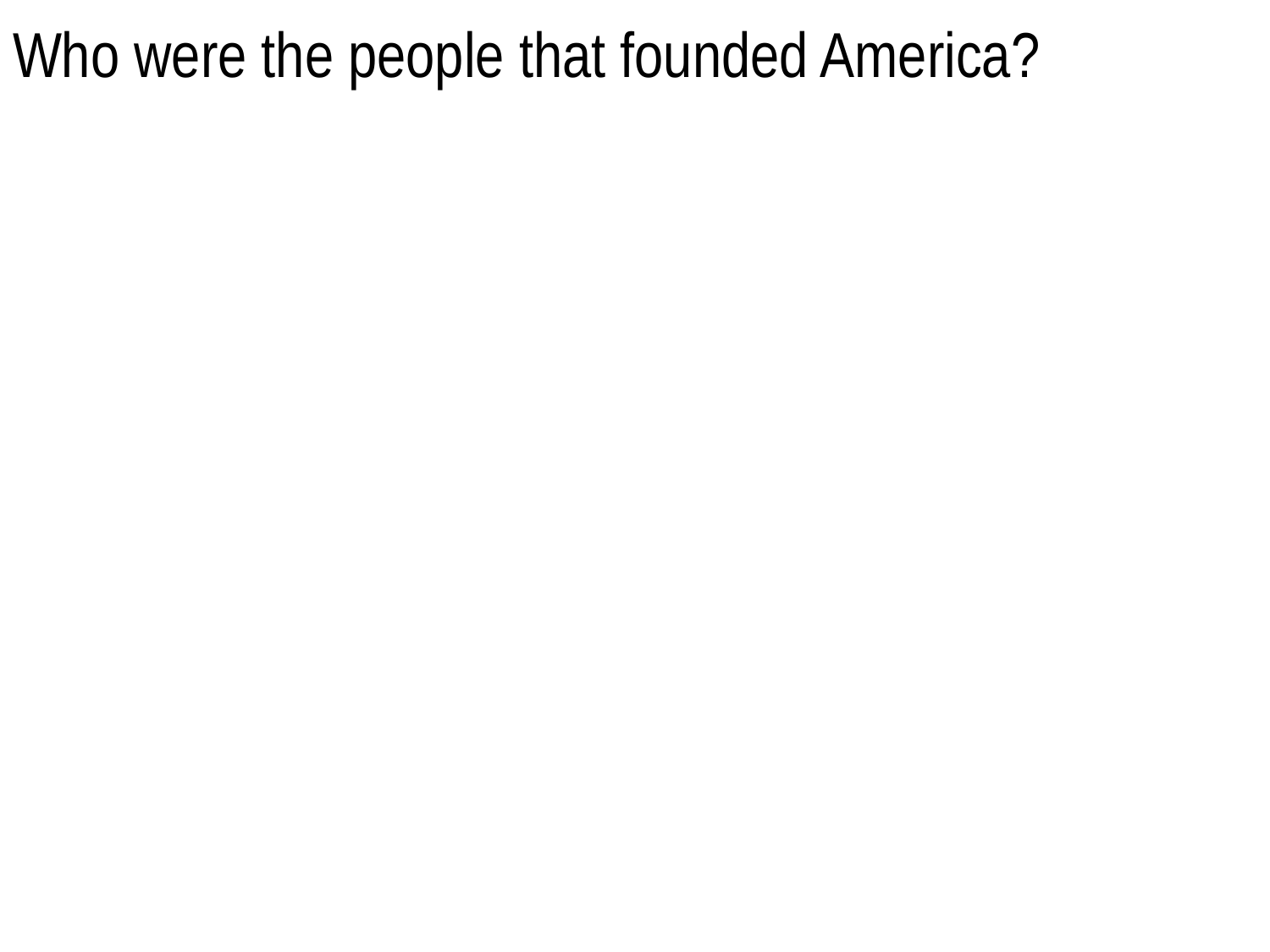

# Who were the people that founded America?